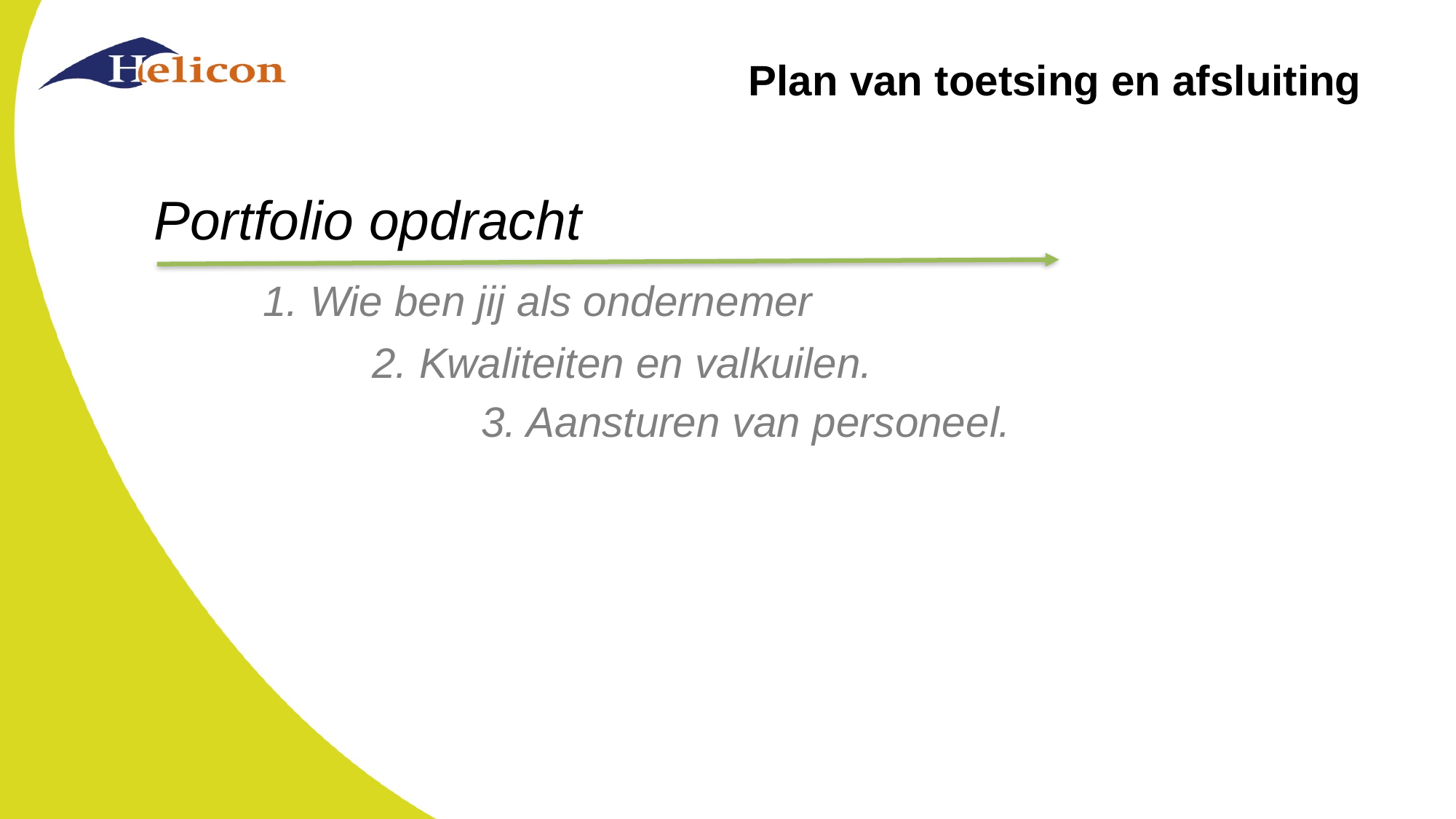

# Plan van toetsing en afsluiting
Portfolio opdracht
 	1. Wie ben jij als ondernemer
		2. Kwaliteiten en valkuilen.
			3. Aansturen van personeel.